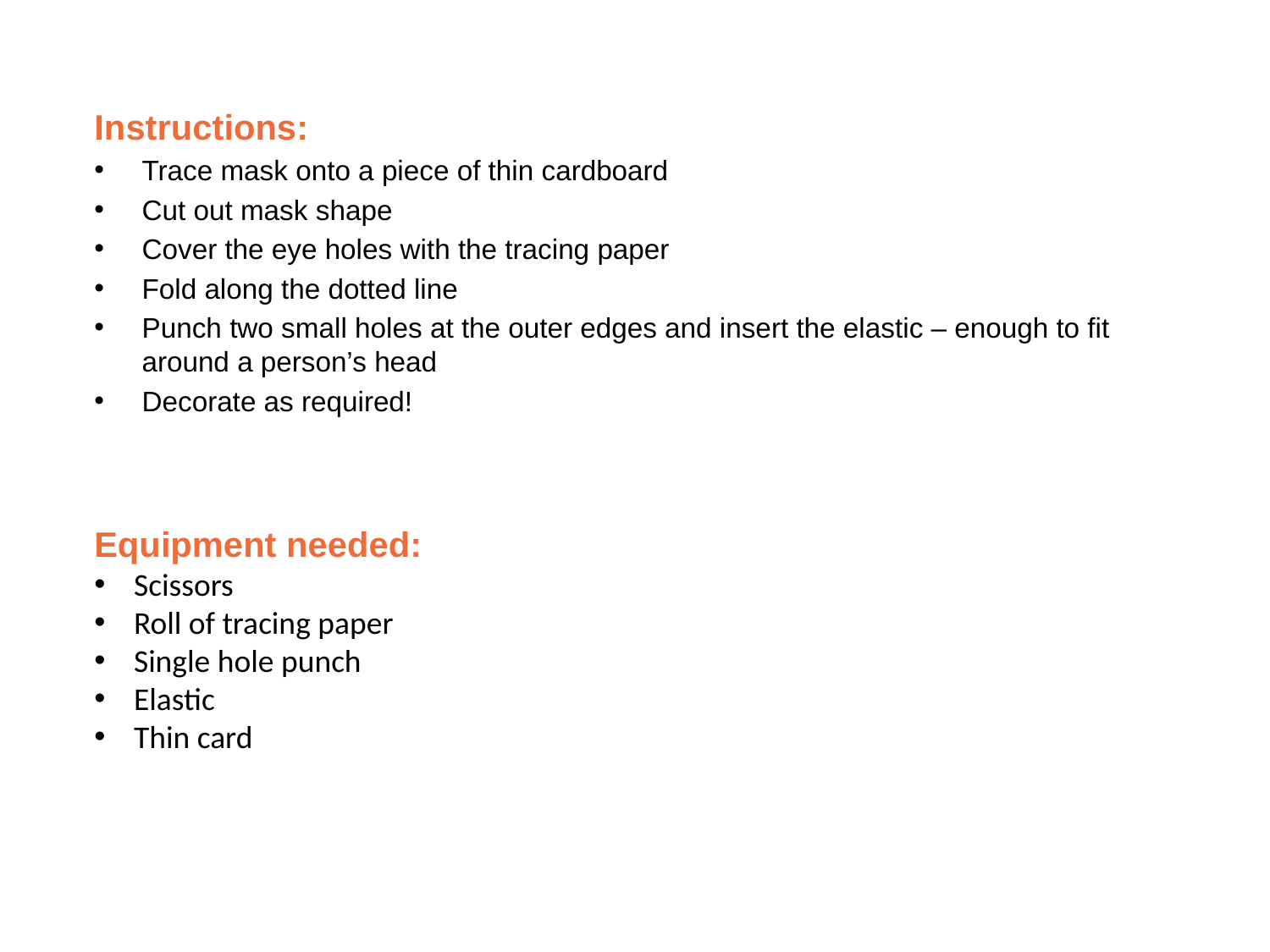

Instructions:
Trace mask onto a piece of thin cardboard
Cut out mask shape
Cover the eye holes with the tracing paper
Fold along the dotted line
Punch two small holes at the outer edges and insert the elastic – enough to fit around a person’s head
Decorate as required!

Equipment needed:
Scissors
Roll of tracing paper
Single hole punch
Elastic
Thin card